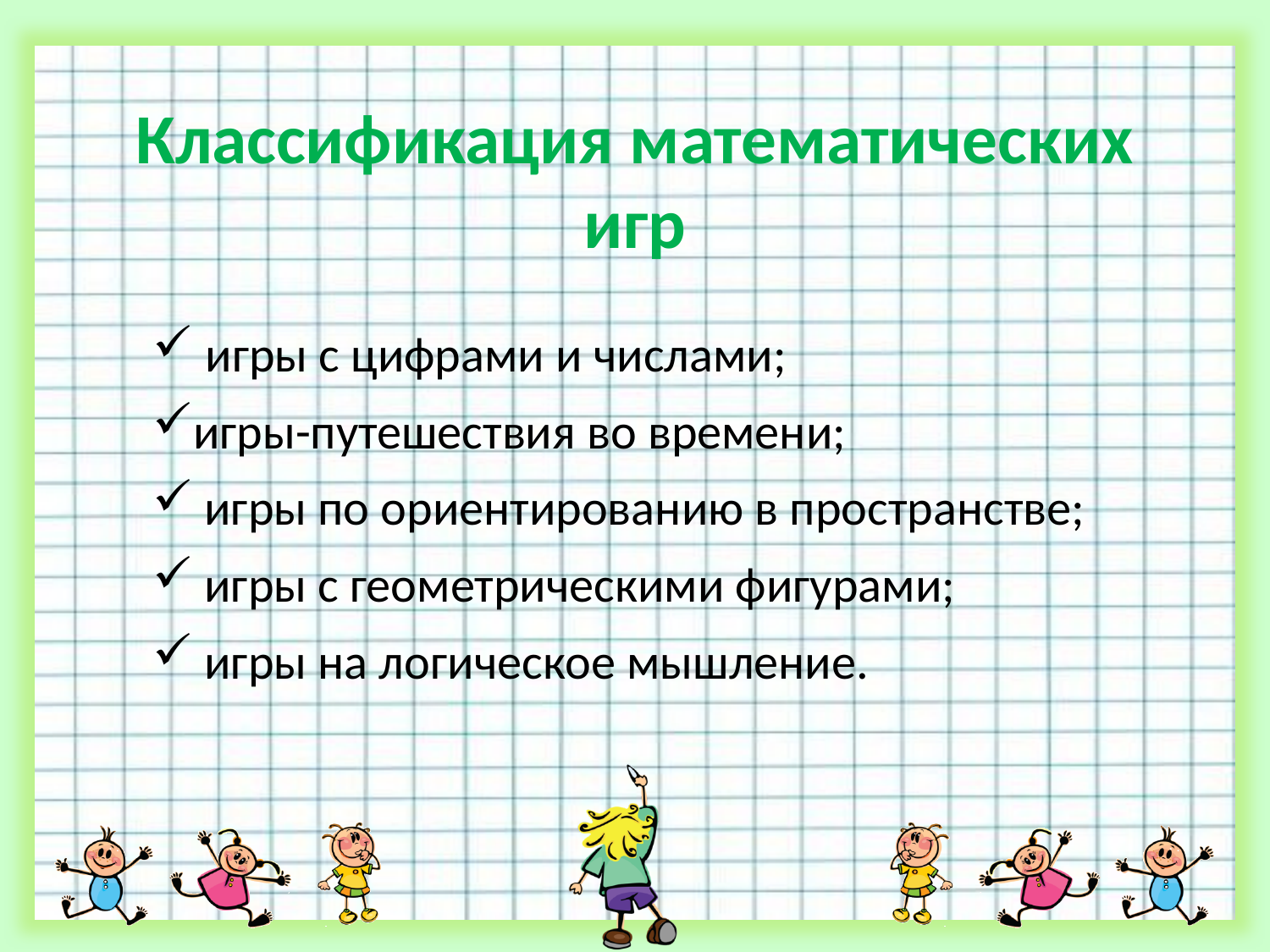

# Классификация математических игр

 игры с цифрами и числами;
игры-путешествия во времени;
 игры по ориентированию в пространстве;
 игры с геометрическими фигурами;
 игры на логическое мышление.